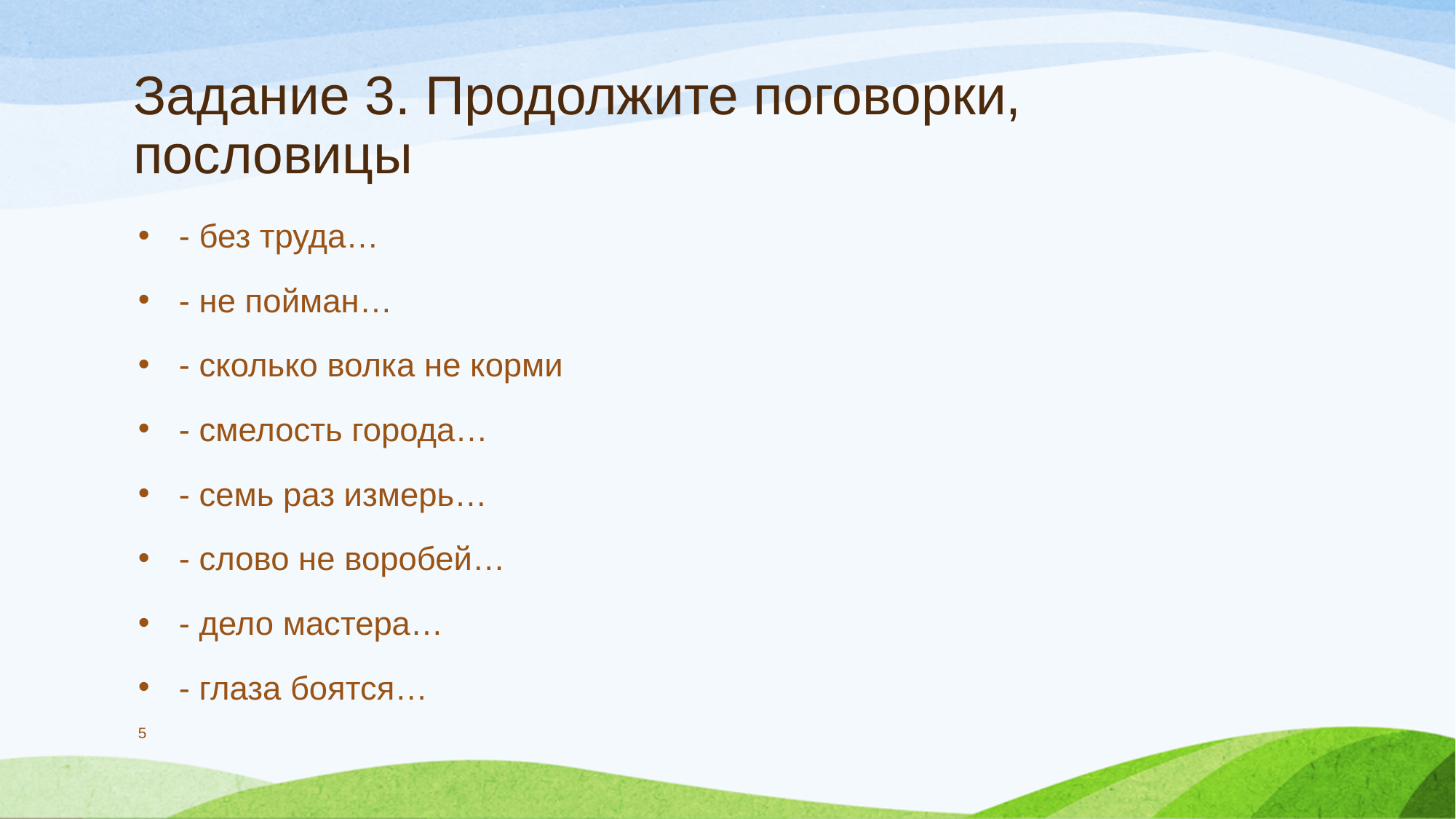

# Задание 3. Продолжите поговорки, пословицы
- без труда…
- не пойман…
- сколько волка не корми
- смелость города…
- семь раз измерь…
- слово не воробей…
- дело мастера…
- глаза боятся…

5